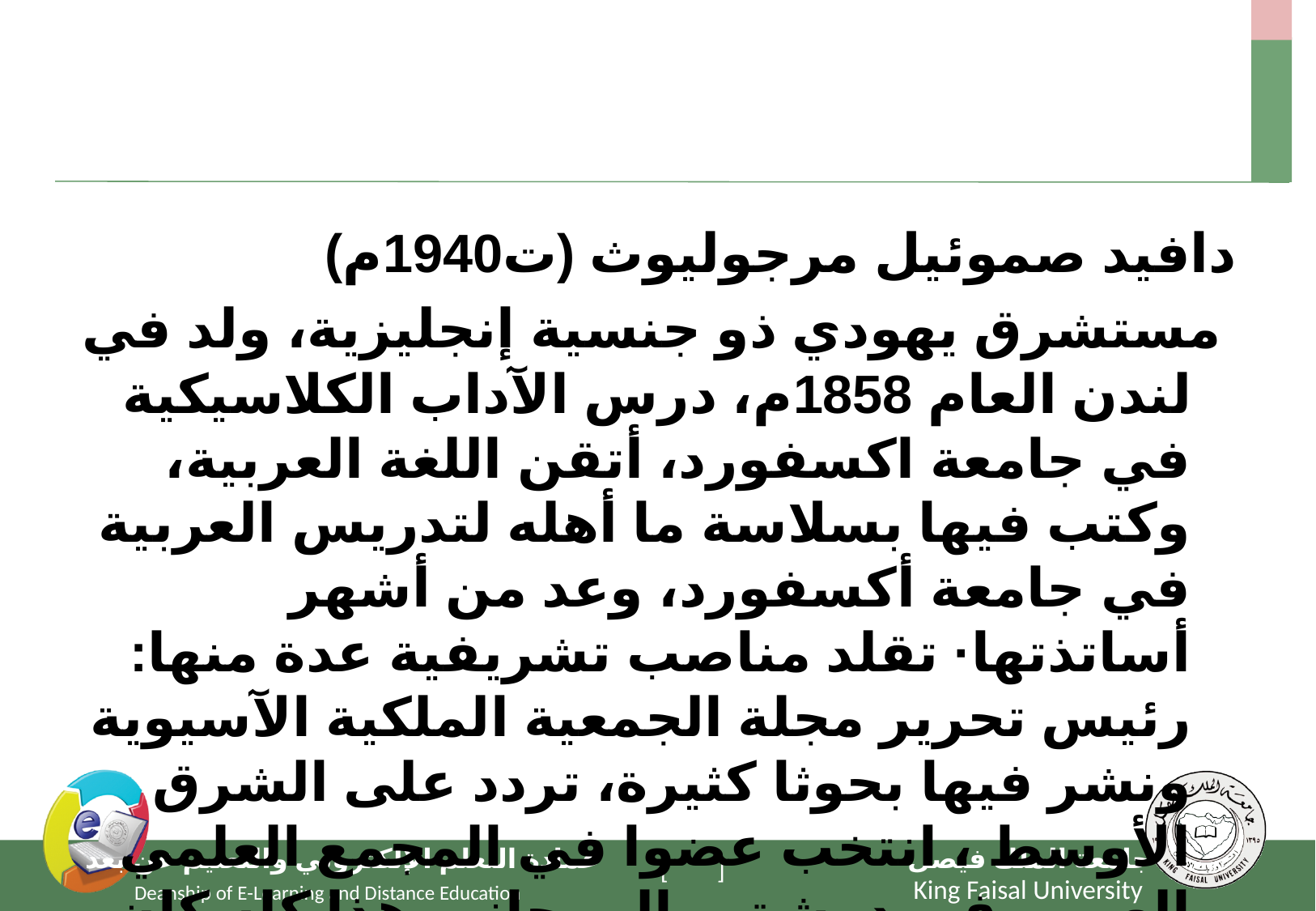

#
دافيد صموئيل مرجوليوث (ت1940م)
 مستشرق يهودي ذو جنسية إنجليزية، ولد في لندن العام 1858م، درس الآداب الكلاسيكية في جامعة اكسفورد، أتقن اللغة العربية، وكتب فيها بسلاسة ما أهله لتدريس العربية في جامعة أكسفورد، وعد من أشهر أساتذتها· تقلد مناصب تشريفية عدة منها: رئيس تحرير مجلة الجمعية الملكية الآسيوية ونشر فيها بحوثا كثيرة، تردد على الشرق الأوسط ، انتخب عضوا في المجمع العلمي العربي في دمشق،، إلى جانب هذا كله كان من محرري دائرة المعارف الإسلامية